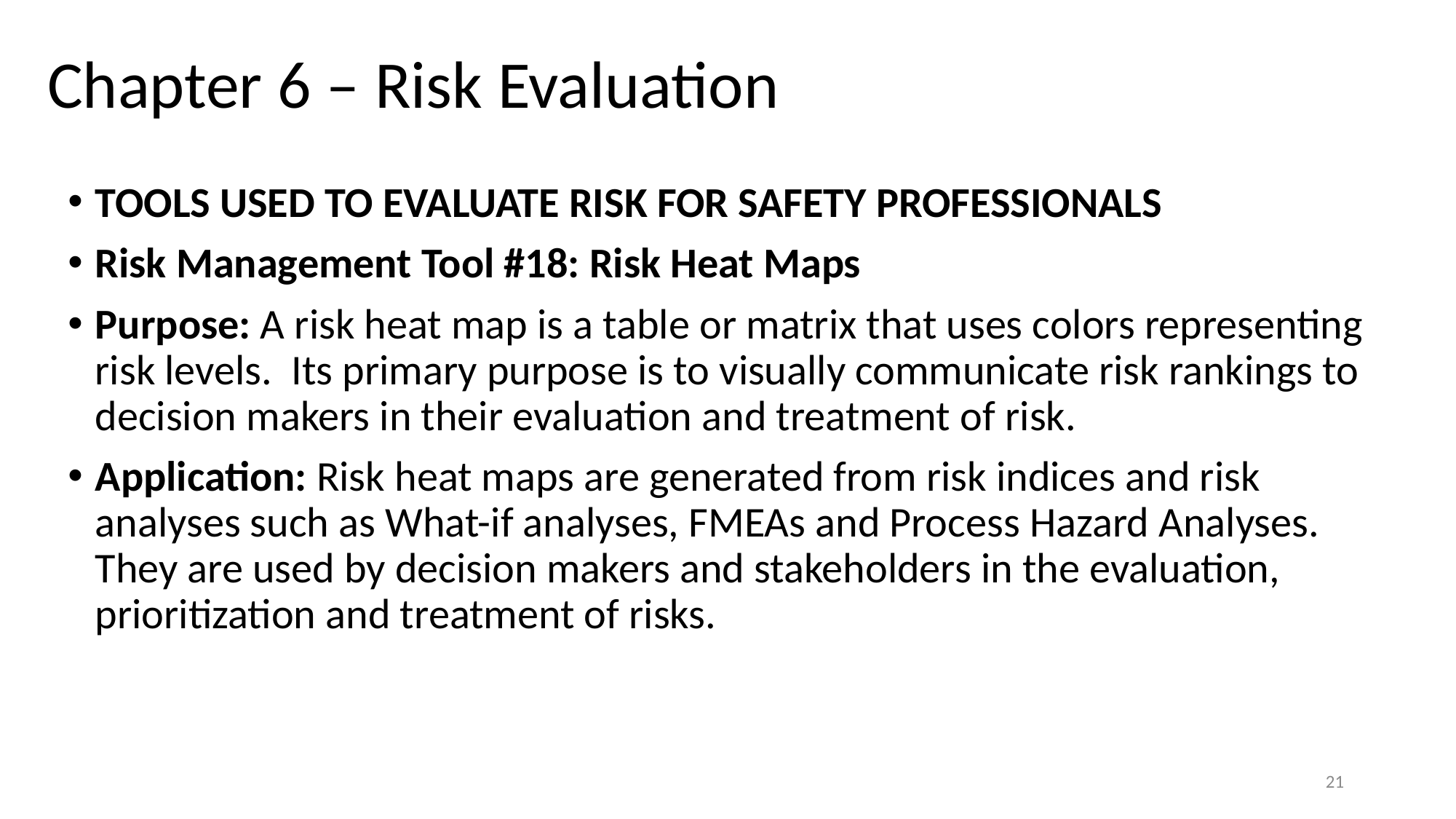

# Chapter 6 – Risk Evaluation
TOOLS USED TO EVALUATE RISK FOR SAFETY PROFESSIONALS
Risk Management Tool #18: Risk Heat Maps
Purpose: A risk heat map is a table or matrix that uses colors representing risk levels.  Its primary purpose is to visually communicate risk rankings to decision makers in their evaluation and treatment of risk.
Application: Risk heat maps are generated from risk indices and risk analyses such as What-if analyses, FMEAs and Process Hazard Analyses. They are used by decision makers and stakeholders in the evaluation, prioritization and treatment of risks.
21